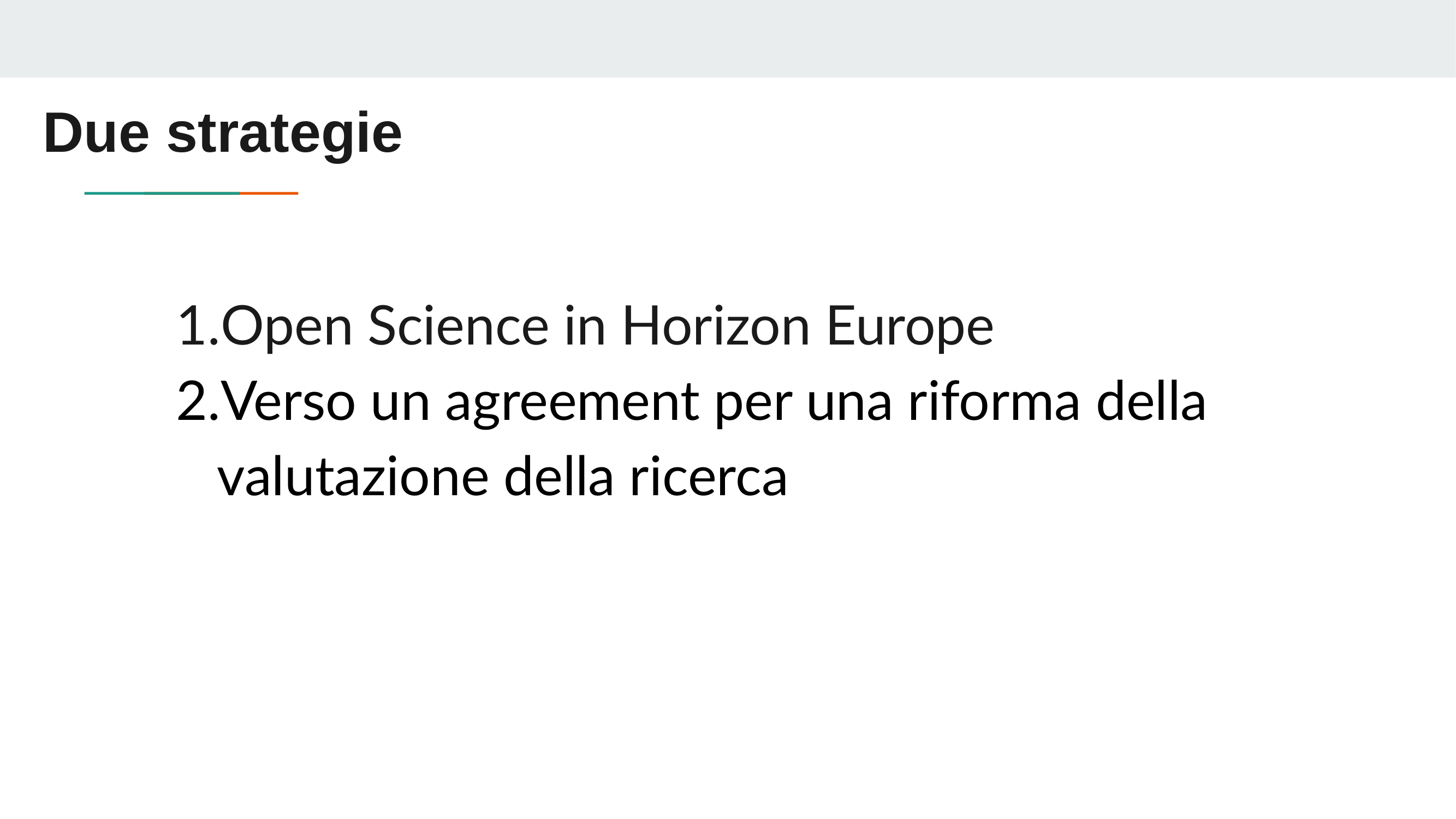

# Due strategie
Open Science in Horizon Europe
Verso un agreement per una riforma della valutazione della ricerca

9